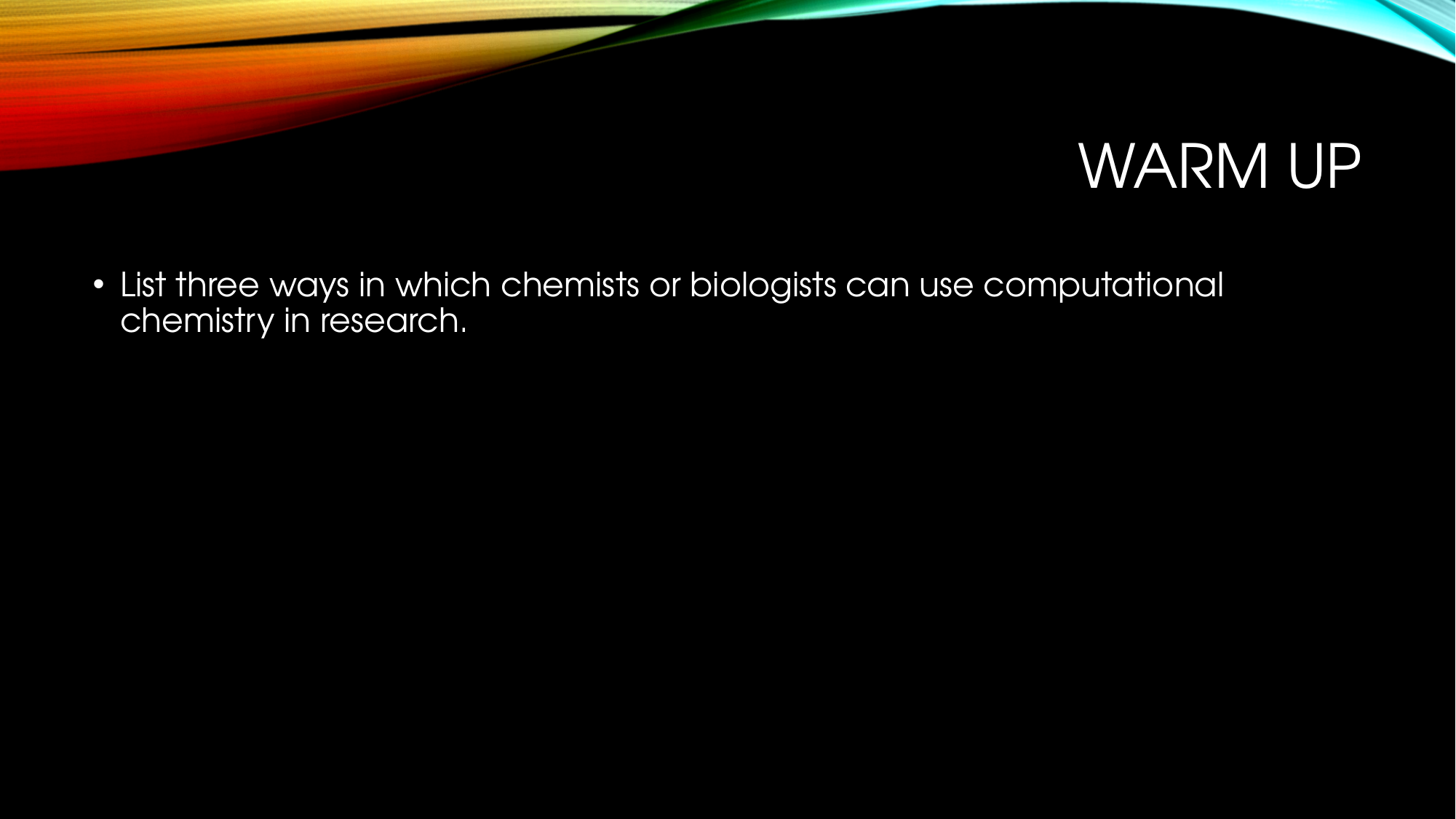

# Warm up
List three ways in which chemists or biologists can use computational chemistry in research.